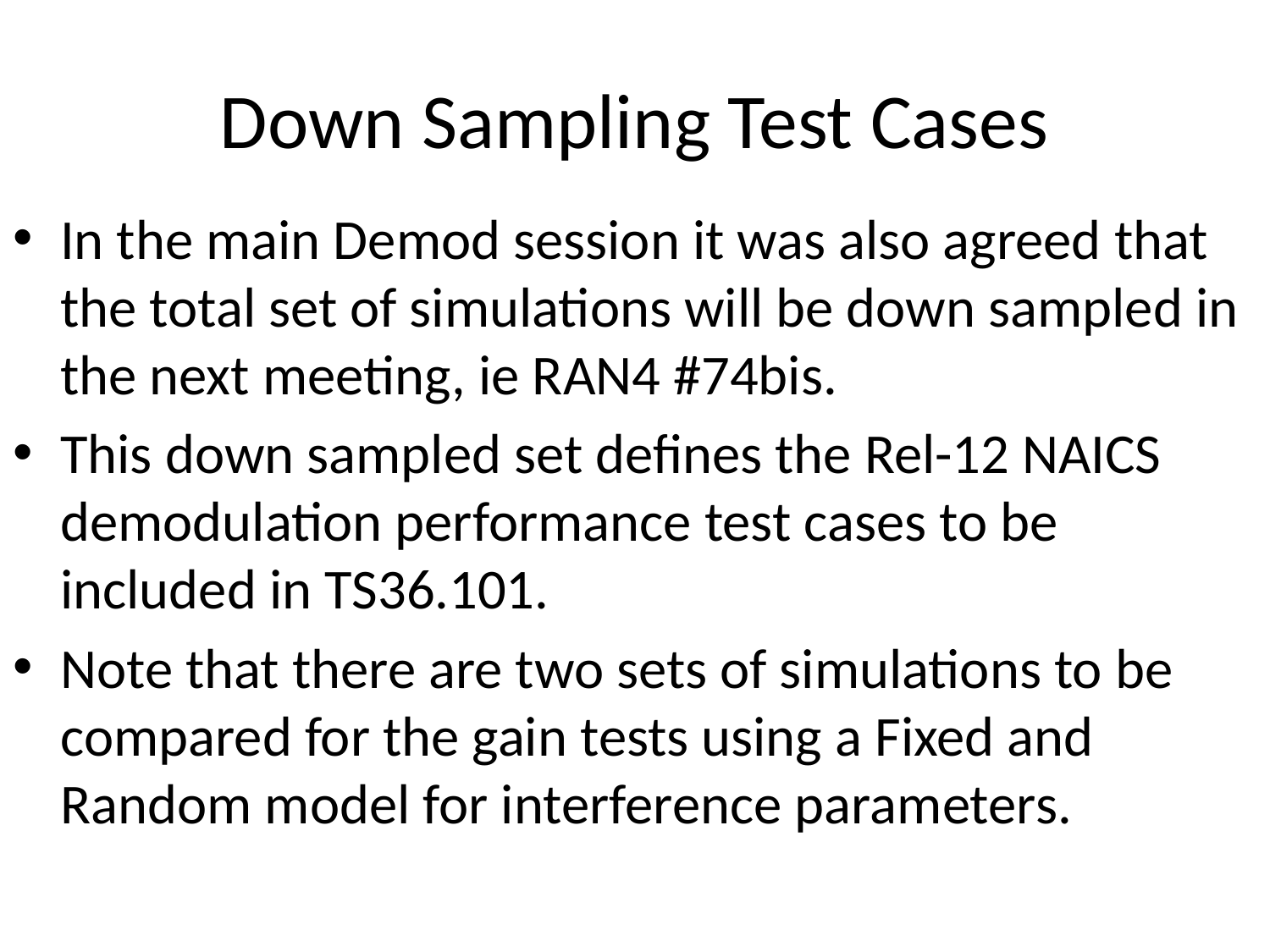

# Down Sampling Test Cases
In the main Demod session it was also agreed that the total set of simulations will be down sampled in the next meeting, ie RAN4 #74bis.
This down sampled set defines the Rel-12 NAICS demodulation performance test cases to be included in TS36.101.
Note that there are two sets of simulations to be compared for the gain tests using a Fixed and Random model for interference parameters.